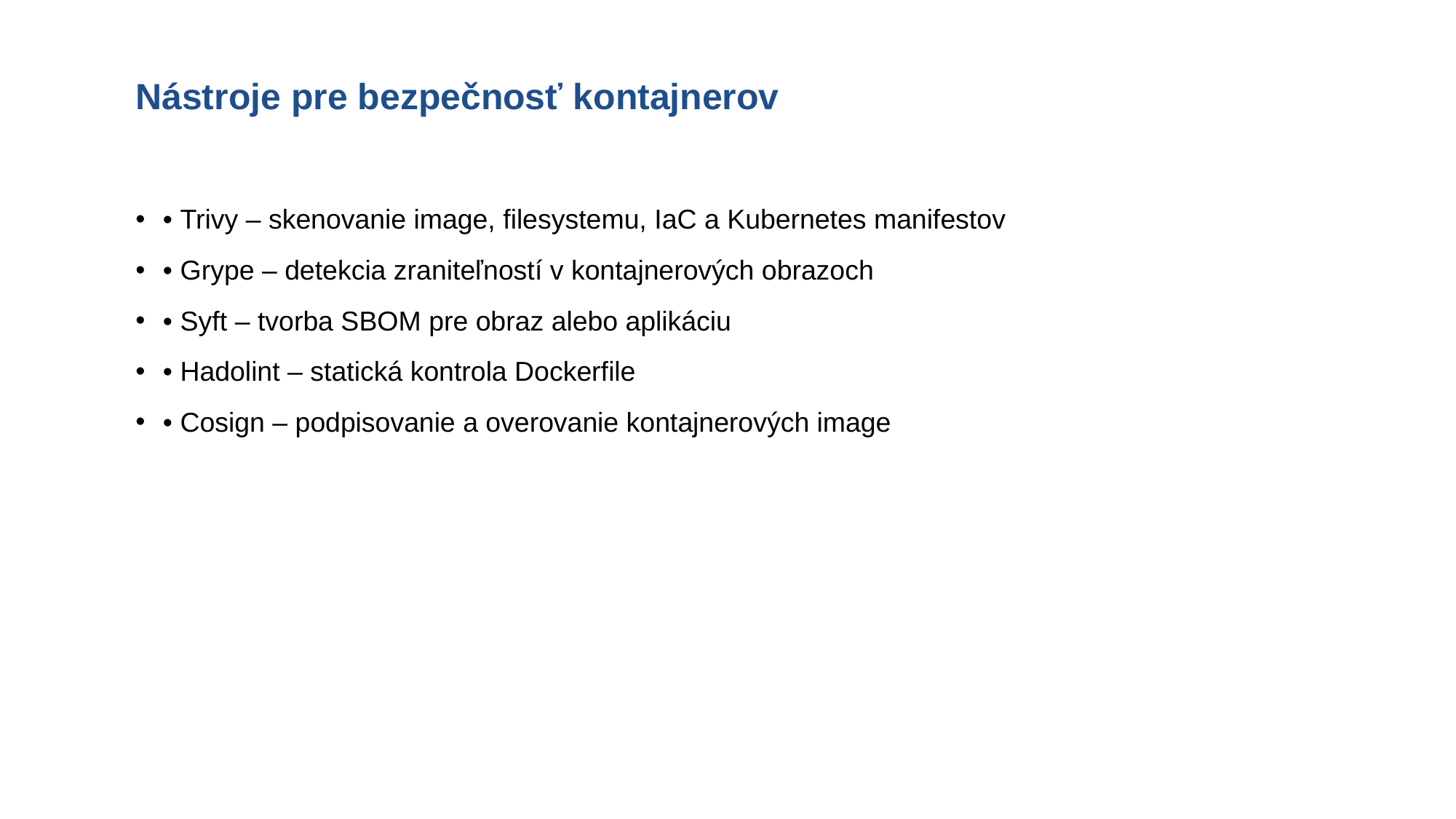

# Nástroje pre bezpečnosť kontajnerov
• Trivy – skenovanie image, filesystemu, IaC a Kubernetes manifestov
• Grype – detekcia zraniteľností v kontajnerových obrazoch
• Syft – tvorba SBOM pre obraz alebo aplikáciu
• Hadolint – statická kontrola Dockerfile
• Cosign – podpisovanie a overovanie kontajnerových image